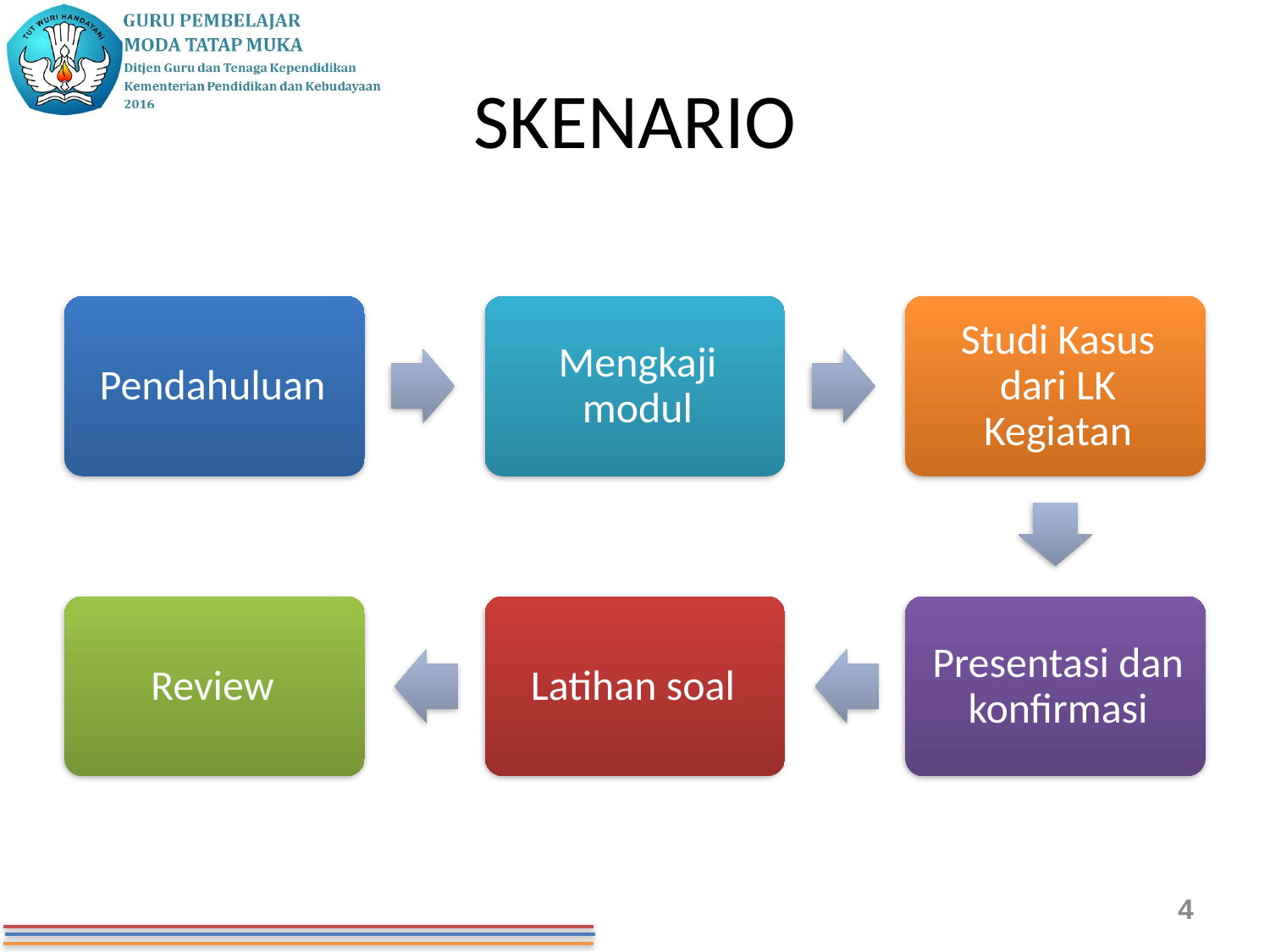

# SKENARIO
Pendahuluan

Mengkaji modul

Studi Kasus dari LK Kegiatan

Presentasi dan konfirmasi

Latihan soal

Review
4